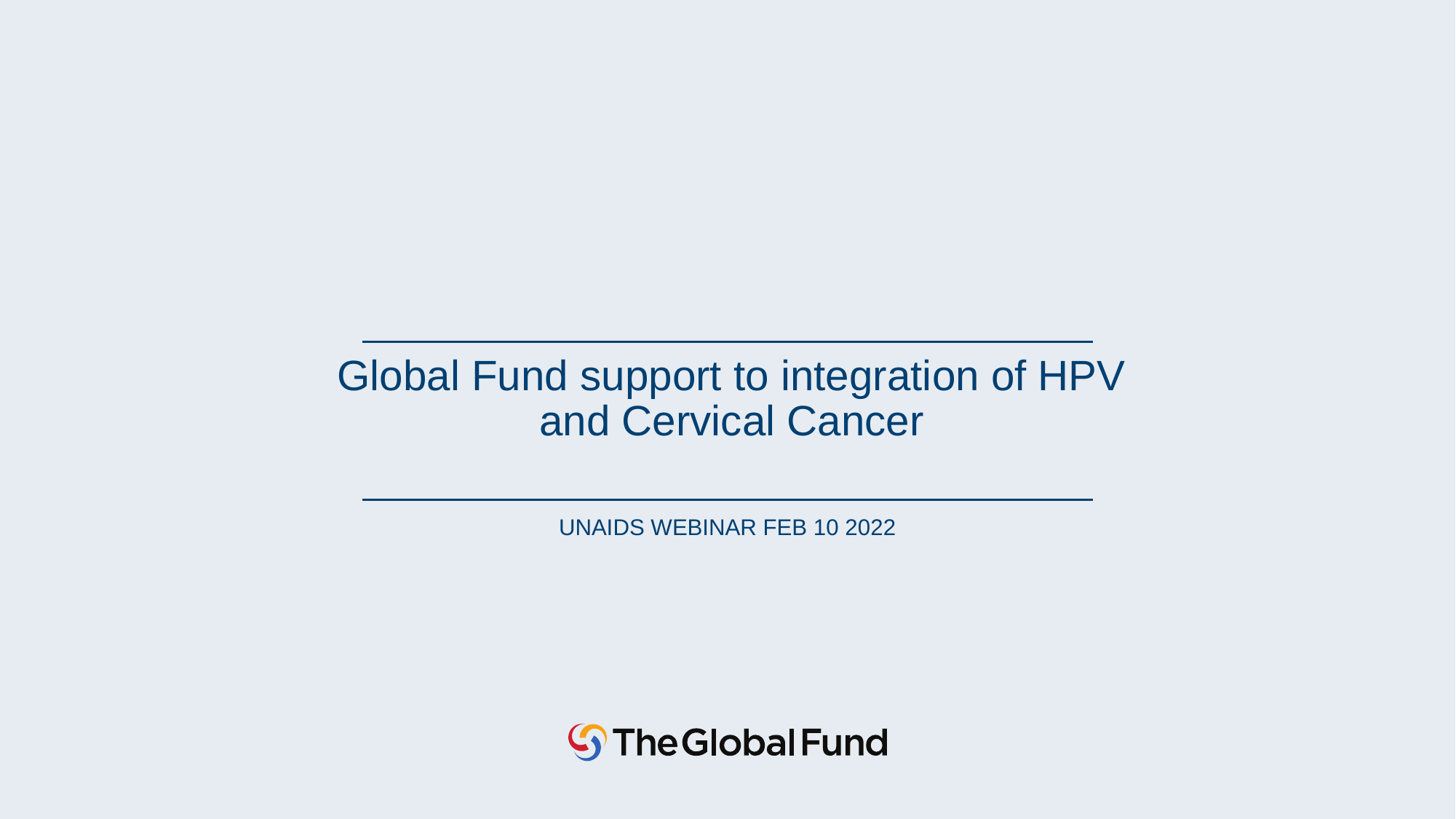

# Global Fund support to integration of HPV and Cervical Cancer
UNAIDS Webinar Feb 10 2022